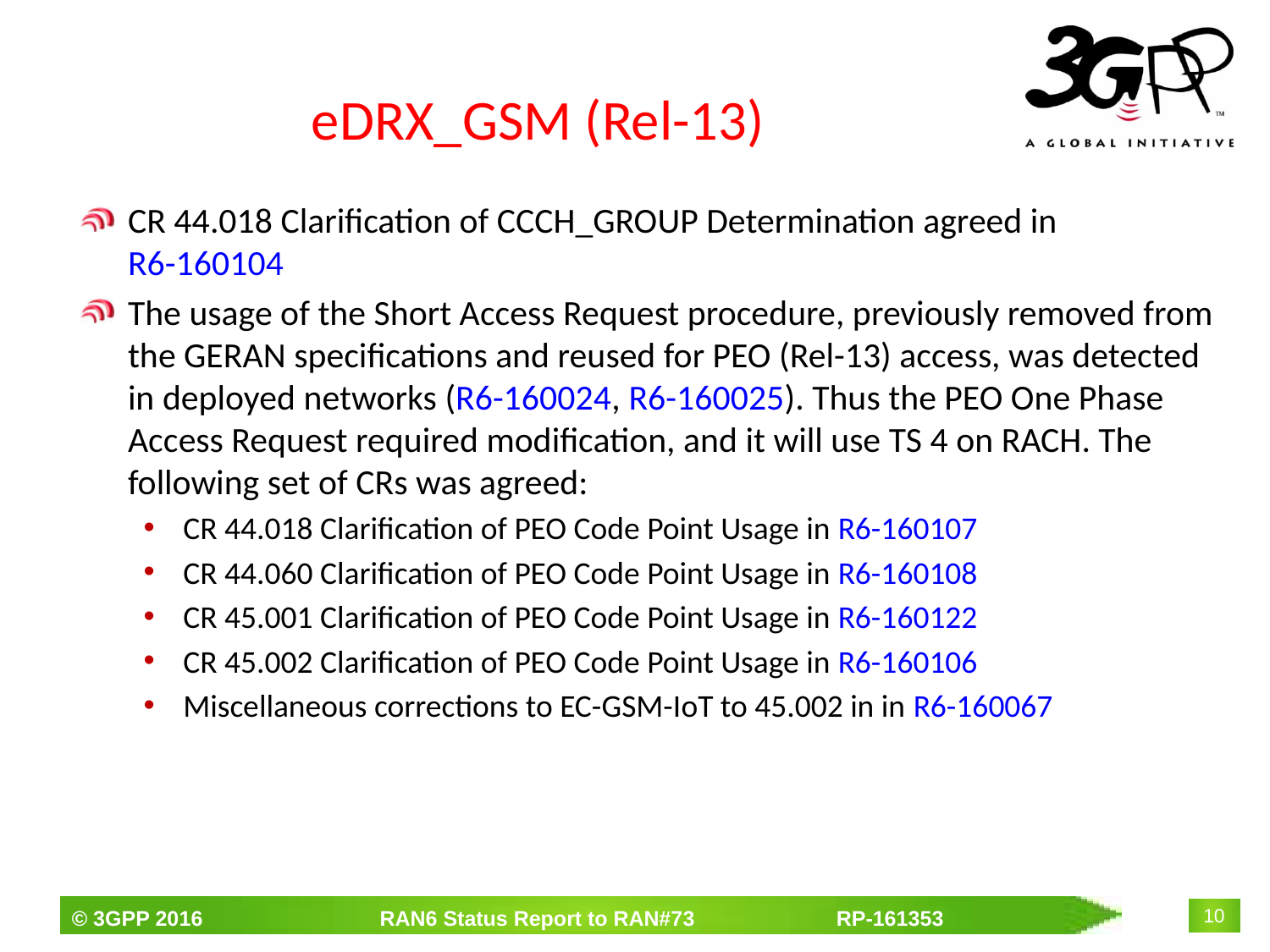

# eDRX_GSM (Rel-13)
CR 44.018 Clarification of CCCH_GROUP Determination agreed in               R6-160104
The usage of the Short Access Request procedure, previously removed from the GERAN specifications and reused for PEO (Rel-13) access, was detected in deployed networks (R6-160024, R6-160025). Thus the PEO One Phase Access Request required modification, and it will use TS 4 on RACH. The following set of CRs was agreed:
CR 44.018 Clarification of PEO Code Point Usage in R6-160107
CR 44.060 Clarification of PEO Code Point Usage in R6-160108
CR 45.001 Clarification of PEO Code Point Usage in R6-160122
CR 45.002 Clarification of PEO Code Point Usage in R6-160106
Miscellaneous corrections to EC-GSM-IoT to 45.002 in in R6-160067